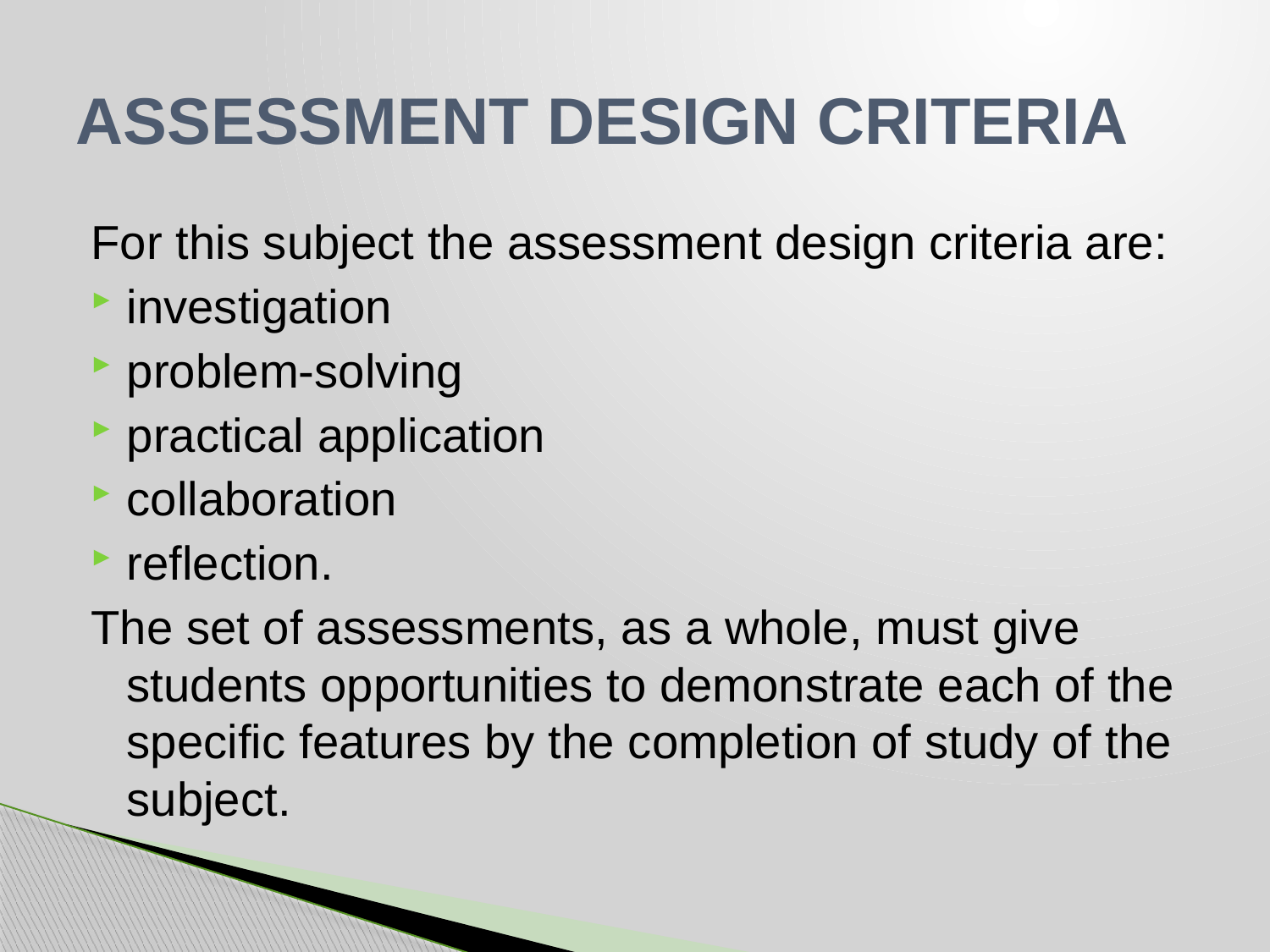

# Assessment Design Criteria
For this subject the assessment design criteria are:
investigation
problem-solving
practical application
collaboration
reflection.
The set of assessments, as a whole, must give students opportunities to demonstrate each of the specific features by the completion of study of the subject.